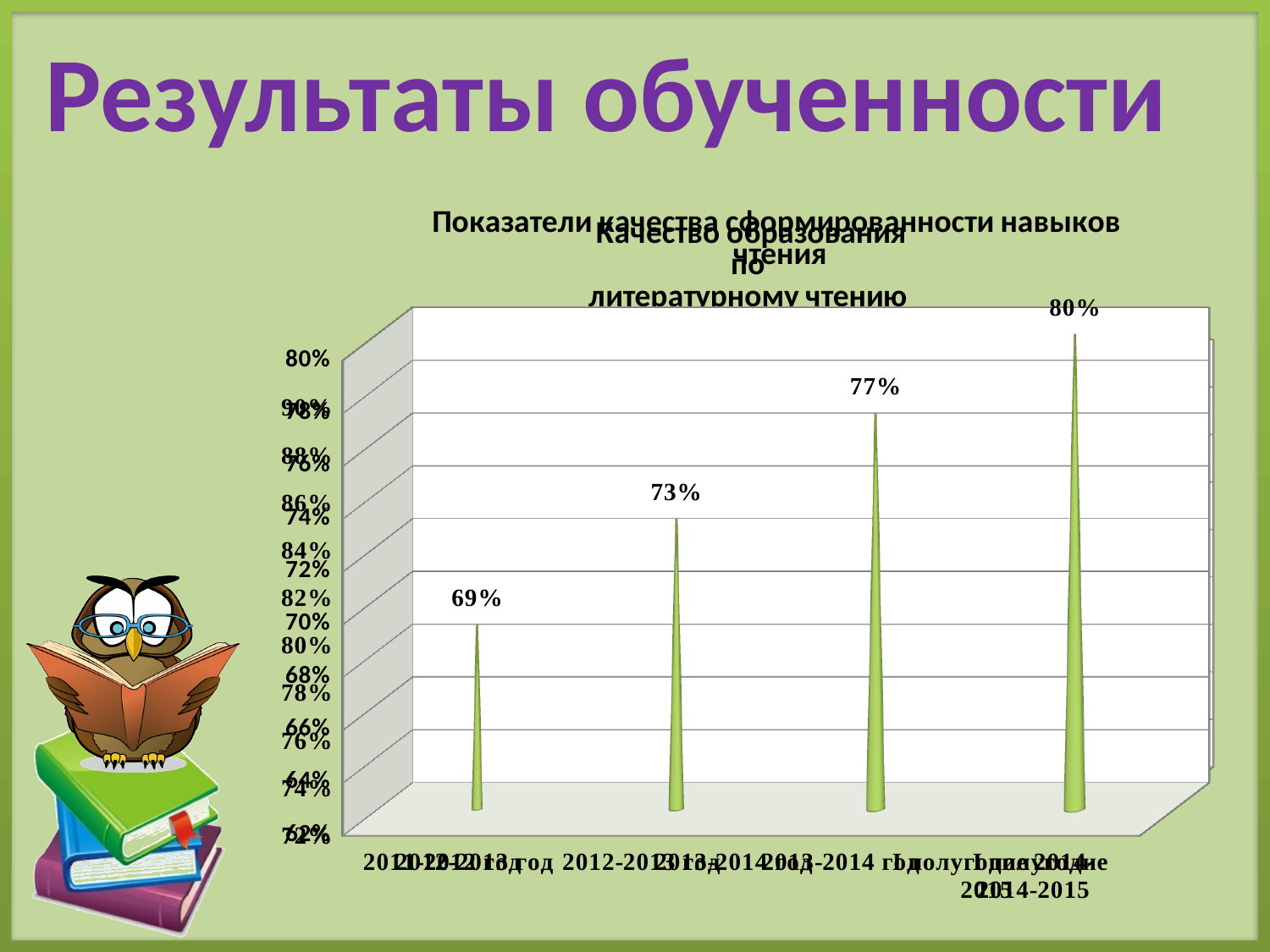

# Результаты обученности

[unsupported chart]

[unsupported chart]